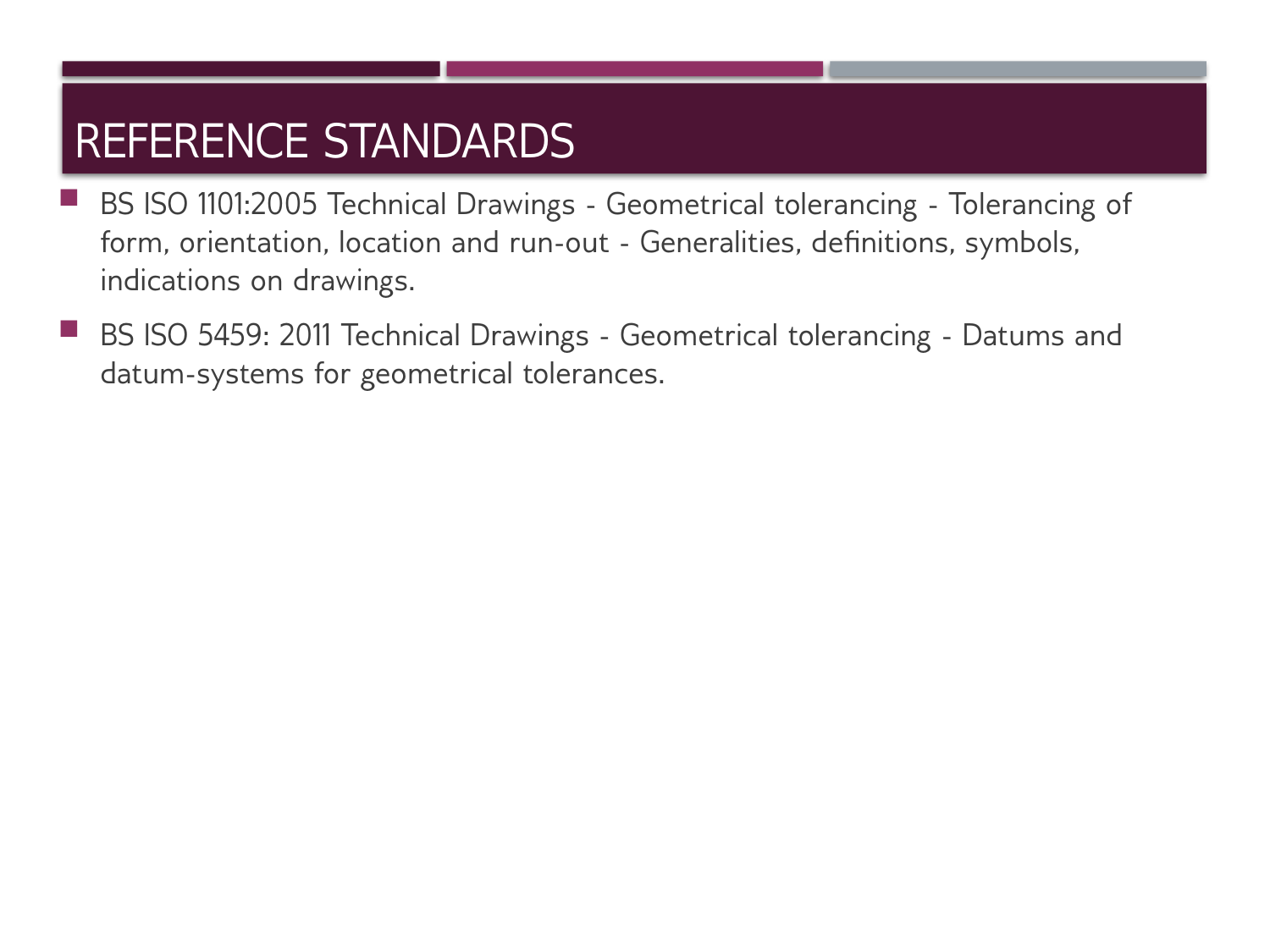

# Reference Standards
BS ISO 1101:2005 Technical Drawings - Geometrical tolerancing - Tolerancing of form, orientation, location and run-out - Generalities, definitions, symbols, indications on drawings.
BS ISO 5459: 2011 Technical Drawings - Geometrical tolerancing - Datums and datum-systems for geometrical tolerances.